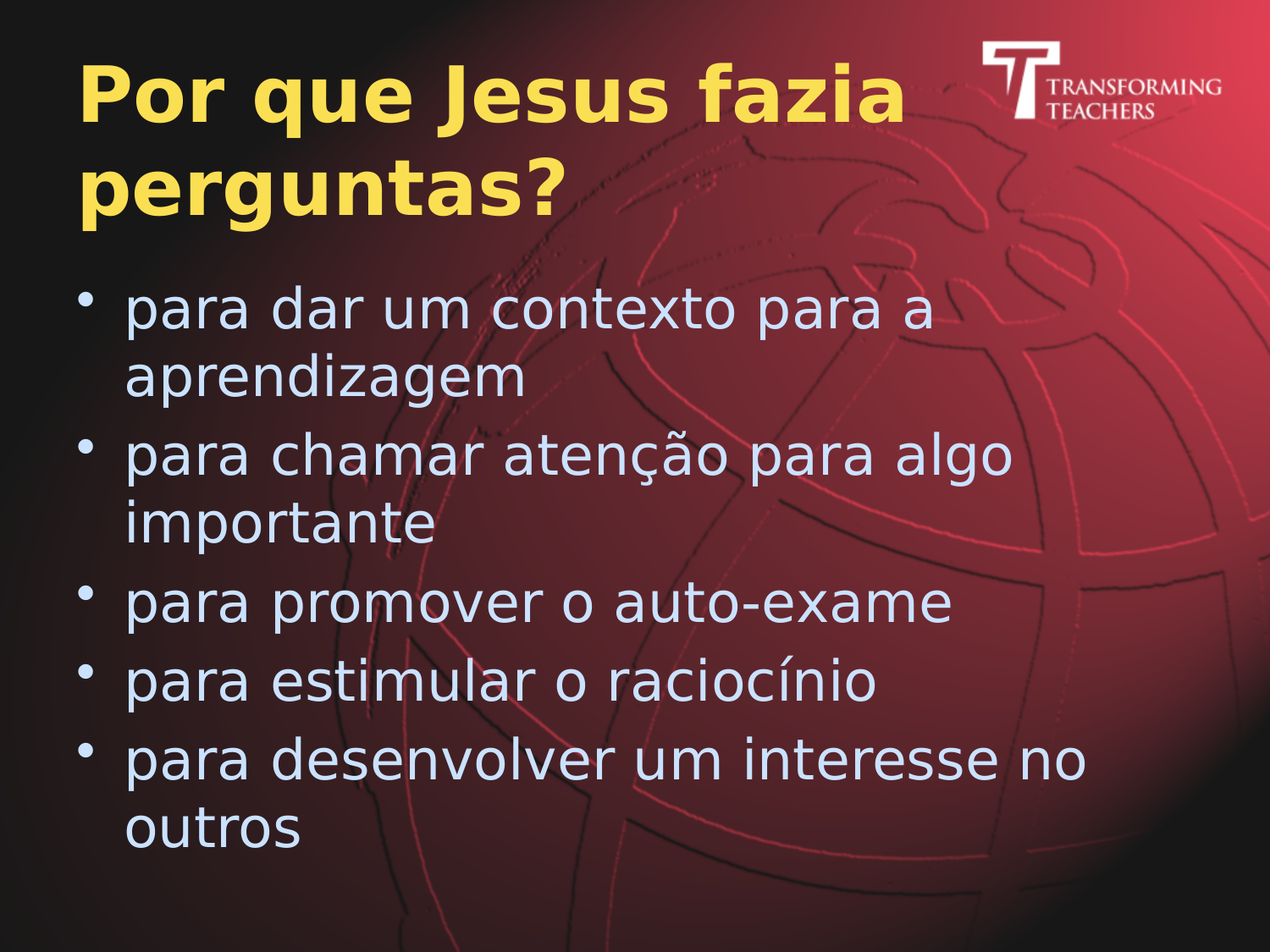

# Por que Jesus fazia perguntas?
para dar um contexto para a aprendizagem
para chamar atenção para algo importante
para promover o auto-exame
para estimular o raciocínio
para desenvolver um interesse no outros